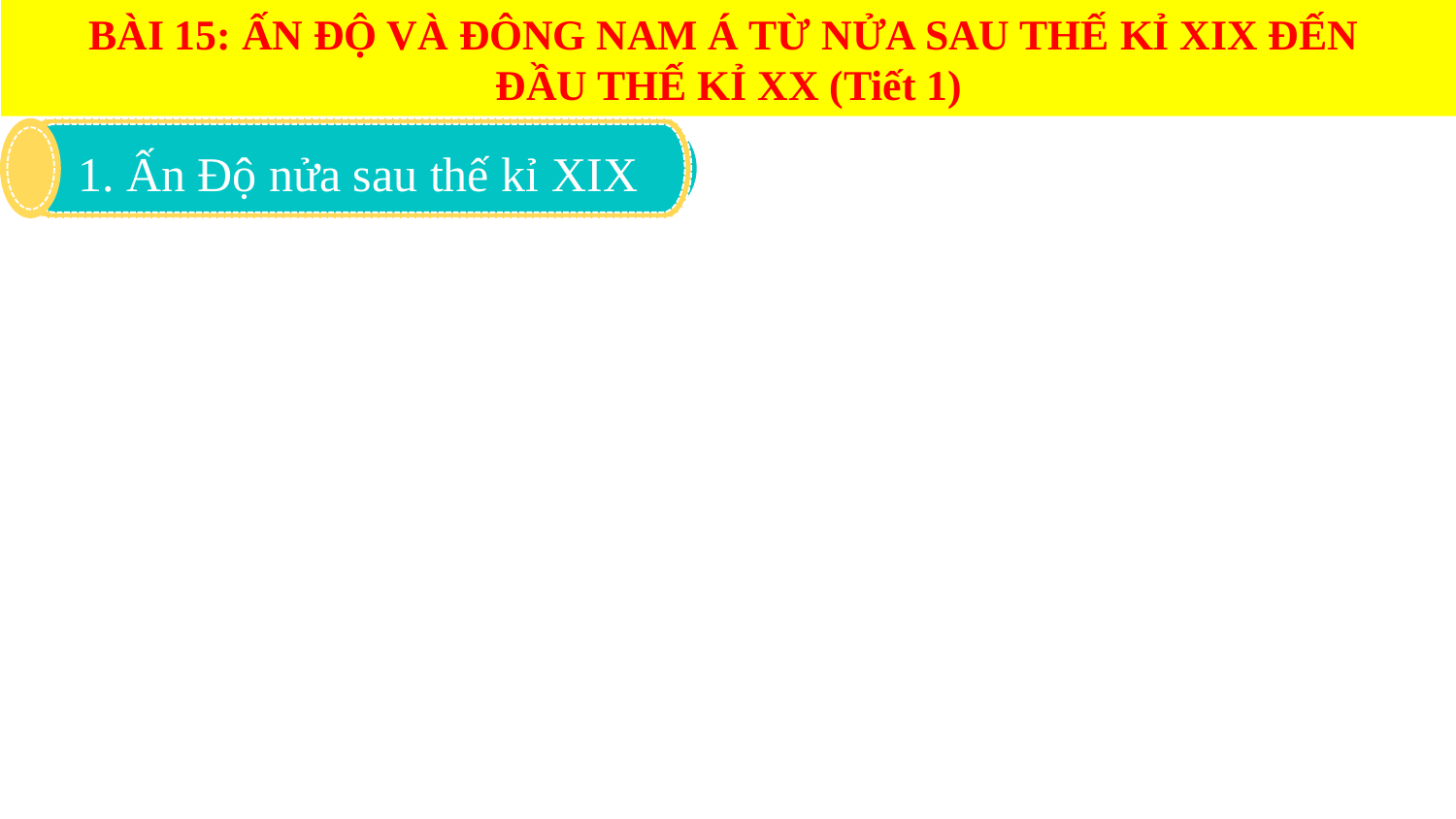

BÀI 15: ẤN ĐỘ VÀ ĐÔNG NAM Á TỪ NỬA SAU THẾ KỈ XIX ĐẾN
ĐẦU THẾ KỈ XX (Tiết 1)

1. Ấn Độ nửa sau thế kỉ XIX